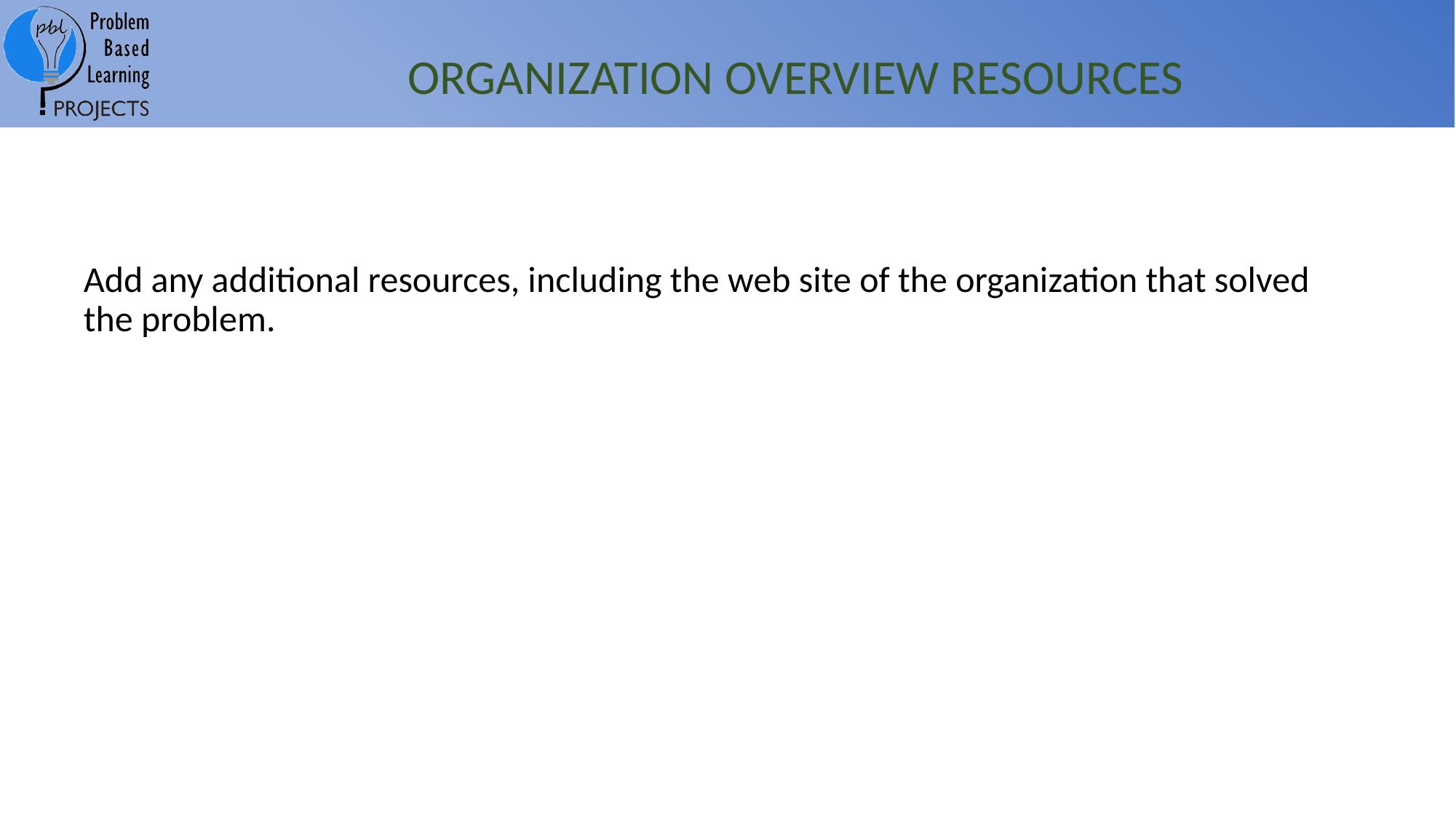

# ORGANIZATION OVERVIEW RESOURCES
Add any additional resources, including the web site of the organization that solved the problem.